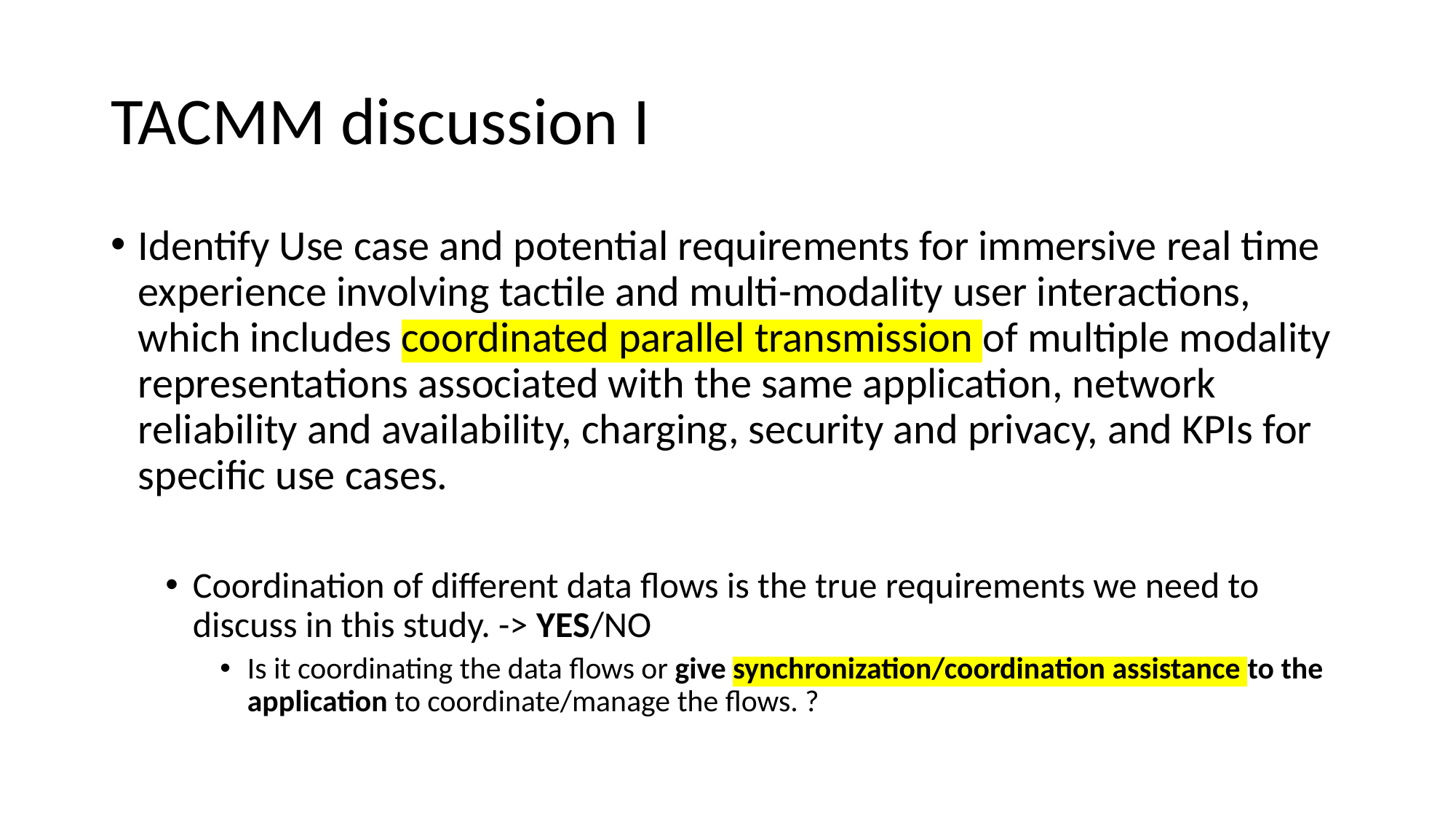

# TACMM discussion I
Identify Use case and potential requirements for immersive real time experience involving tactile and multi-modality user interactions, which includes coordinated parallel transmission of multiple modality representations associated with the same application, network reliability and availability, charging, security and privacy, and KPIs for specific use cases.

Coordination of different data flows is the true requirements we need to discuss in this study. -> YES/NO
Is it coordinating the data flows or give synchronization/coordination assistance to the application to coordinate/manage the flows. ?